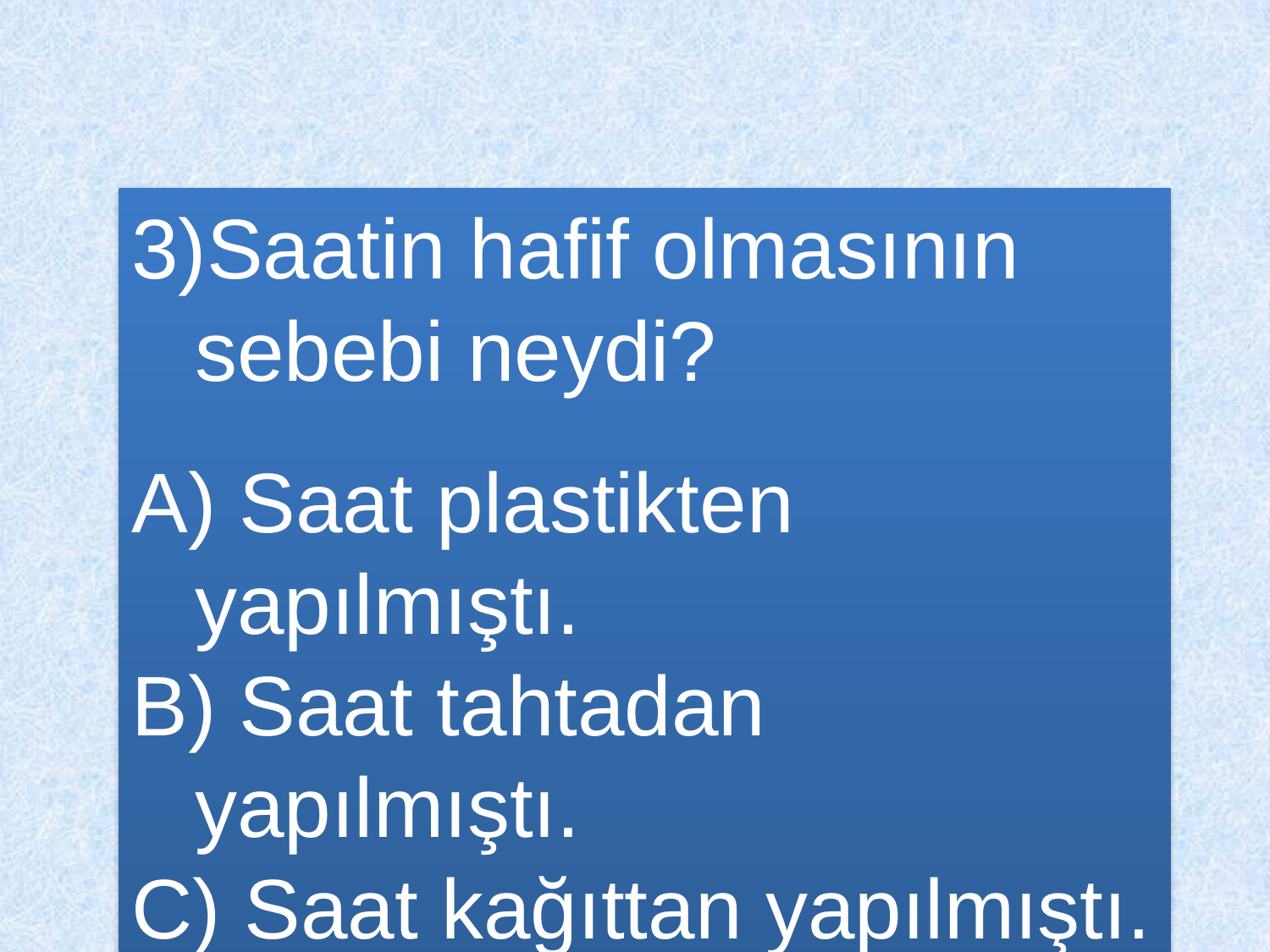

3)Saatin hafif olmasının sebebi neydi?

A) Saat plastikten yapılmıştı.
B) Saat tahtadan yapılmıştı.
C) Saat kağıttan yapılmıştı.